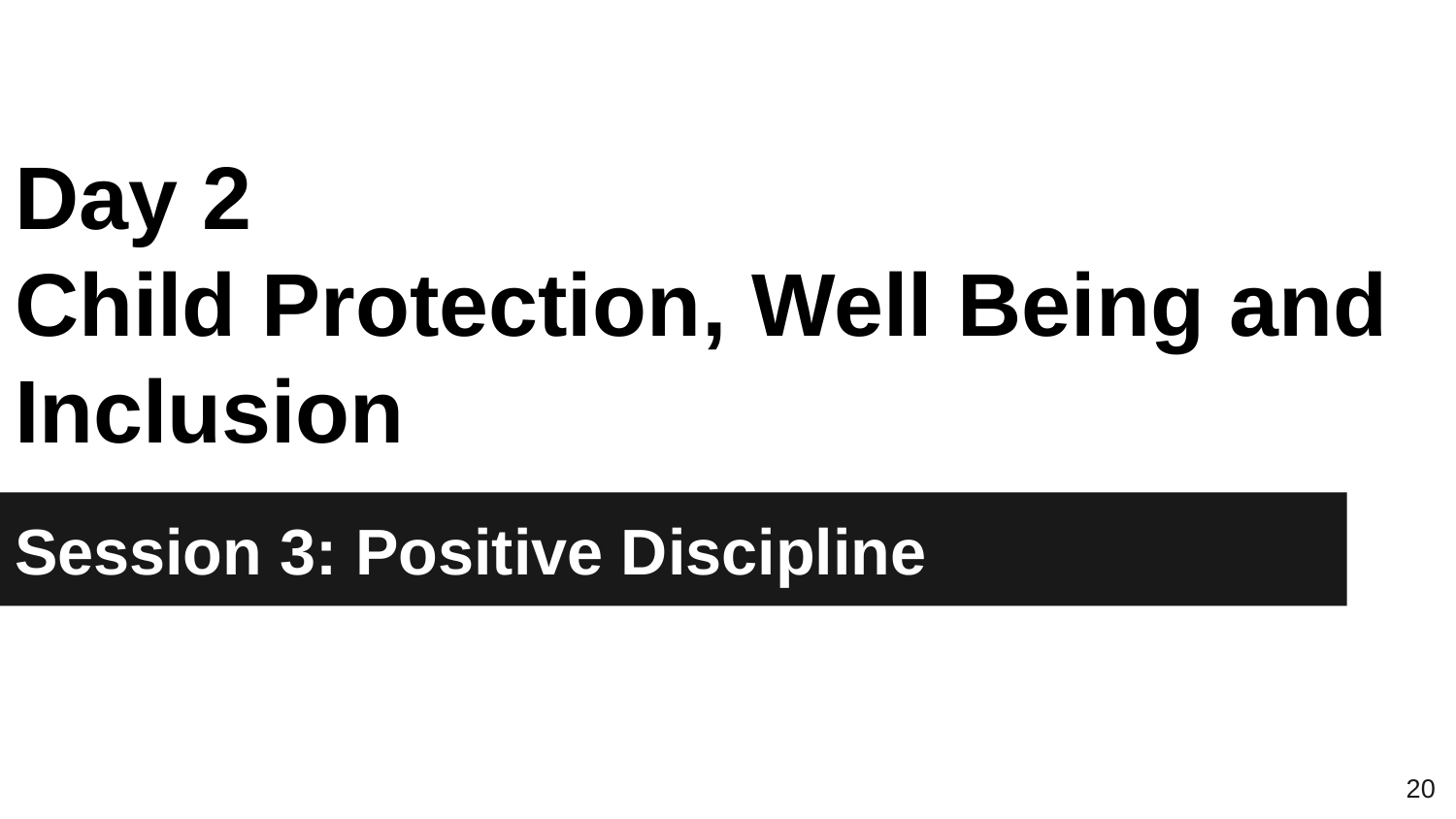

# Day 2 Child Protection, Well Being and Inclusion
Session 3: Positive Discipline
20